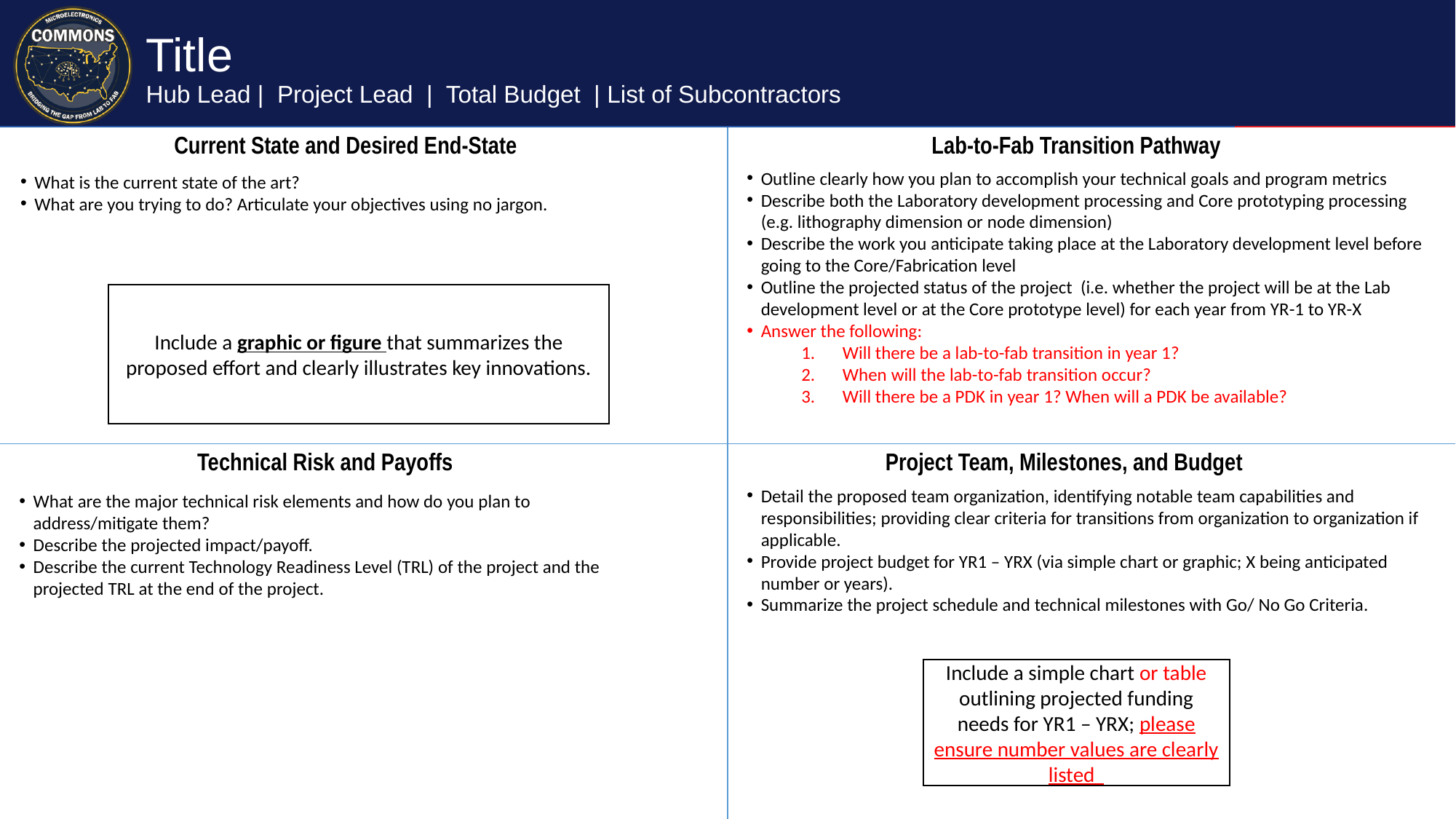

# Title Hub Lead |  Project Lead  |  Total Budget  | List of Subcontractors
Current State and Desired End-State
Lab-to-Fab Transition Pathway
Outline clearly how you plan to accomplish your technical goals and program metrics
Describe both the Laboratory development processing and Core prototyping processing (e.g. lithography dimension or node dimension)
Describe the work you anticipate taking place at the Laboratory development level before going to the Core/Fabrication level
Outline the projected status of the project  (i.e. whether the project will be at the Lab development level or at the Core prototype level) for each year from YR-1 to YR-X
Answer the following:
Will there be a lab-to-fab transition in year 1?
When will the lab-to-fab transition occur?
Will there be a PDK in year 1? When will a PDK be available?

What is the current state of the art?
What are you trying to do? Articulate your objectives using no jargon.
Include a graphic or figure that summarizes the proposed effort and clearly illustrates key innovations.
Technical Risk and Payoffs
Project Team, Milestones, and Budget

What are the major technical risk elements and how do you plan to address/mitigate them?
Describe the projected impact/payoff.
Describe the current Technology Readiness Level (TRL) of the project and the projected TRL at the end of the project.

Detail the proposed team organization, identifying notable team capabilities and responsibilities; providing clear criteria for transitions from organization to organization if applicable.
Provide project budget for YR1 – YRX (via simple chart or graphic; X being anticipated number or years).
Summarize the project schedule and technical milestones with Go/ No Go Criteria.

Include a simple chart or table outlining projected funding needs for YR1 – YRX; please ensure number values are clearly listed